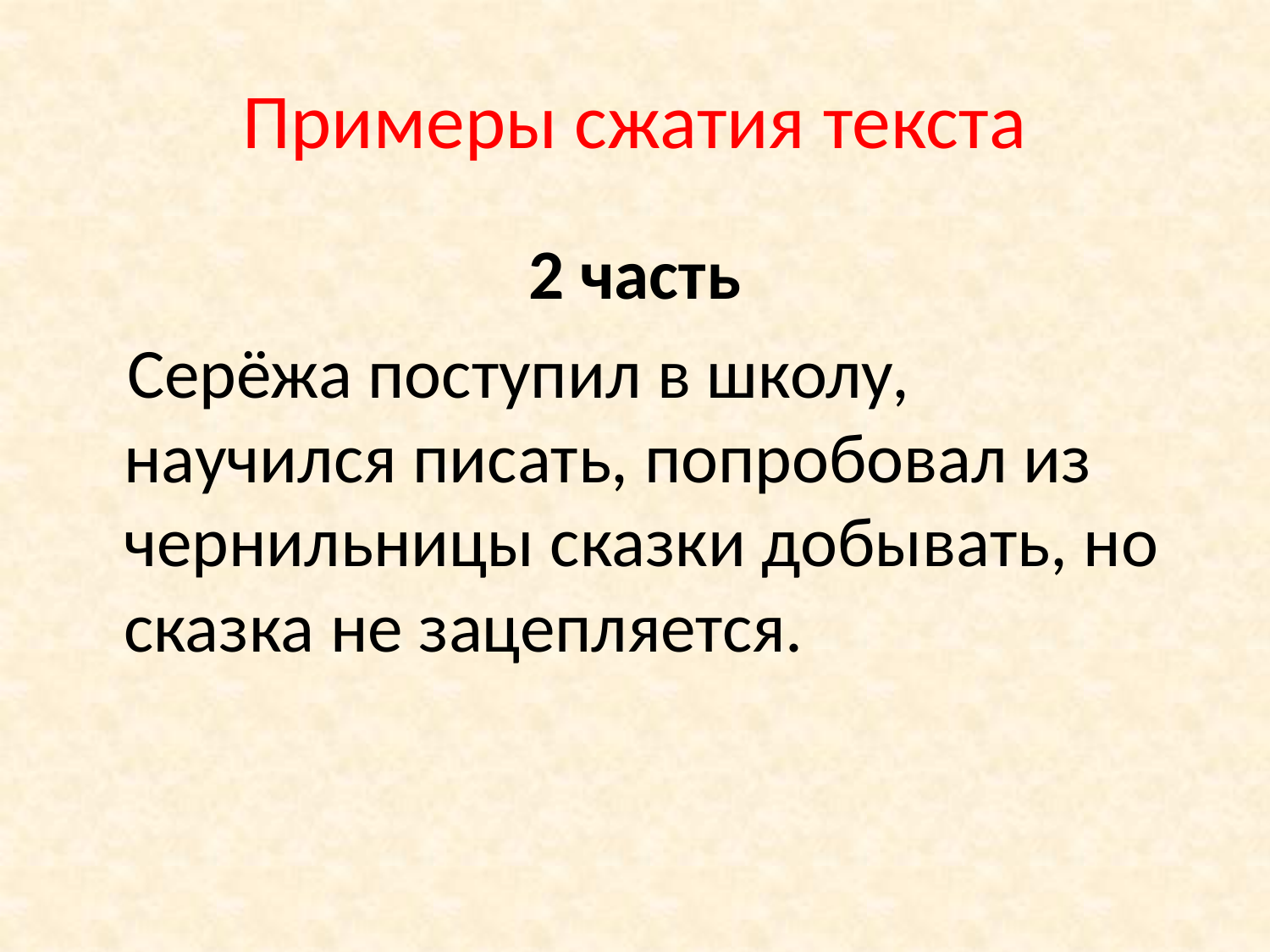

# Примеры сжатия текста
2 часть
    Серёжа поступил в школу, научился писать, попробовал из чернильницы сказки добывать, но сказка не зацепляется.